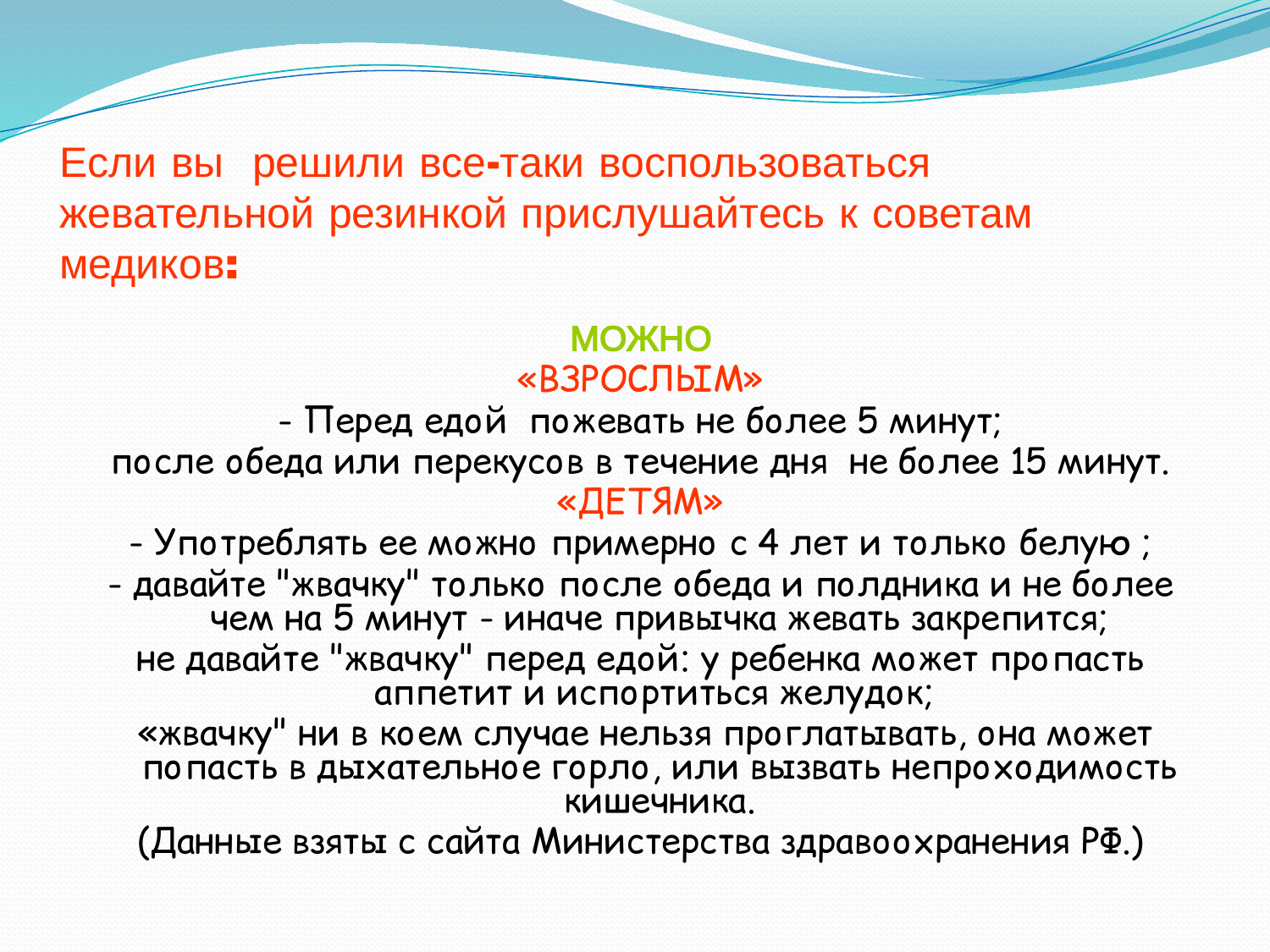

# Если вы  решили все-таки воспользоваться  жевательной резинкой прислушайтесь к советам медиков:
МОЖНО
«ВЗРОСЛЫМ»
- Перед едой  пожевать не более 5 минут;
после обеда или перекусов в течение дня  не более 15 минут.
«ДЕТЯМ»
- Употреблять ее можно примерно с 4 лет и только белую ;
- давайте "жвачку" только после обеда и полдника и не более чем на 5 минут - иначе привычка жевать закрепится;
не давайте "жвачку" перед едой: у ребенка может пропасть аппетит и испортиться желудок;
 «жвачку" ни в коем случае нельзя проглатывать, она может попасть в дыхательное горло, или вызвать непроходимость кишечника.
(Данные взяты с сайта Министерства здравоохранения РФ.)